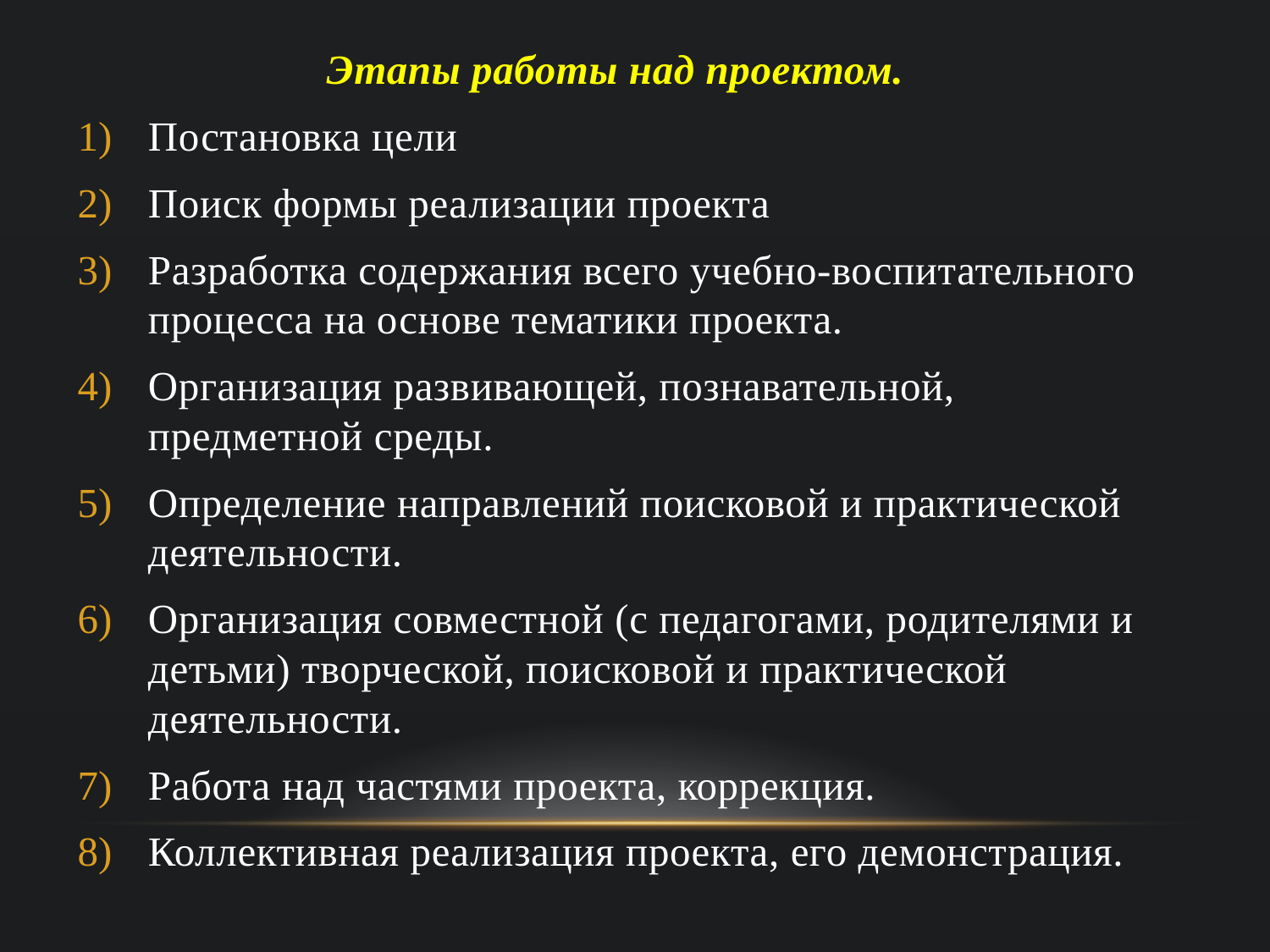

Этапы работы над проектом.
Постановка цели
Поиск формы реализации проекта
Разработка содержания всего учебно-воспитательного процесса на основе тематики проекта.
Организация развивающей, познавательной, предметной среды.
Определение направлений поисковой и практической деятельности.
Организация совместной (с педагогами, родителями и детьми) творческой, поисковой и практической деятельности.
Работа над частями проекта, коррекция.
Коллективная реализация проекта, его демонстрация.